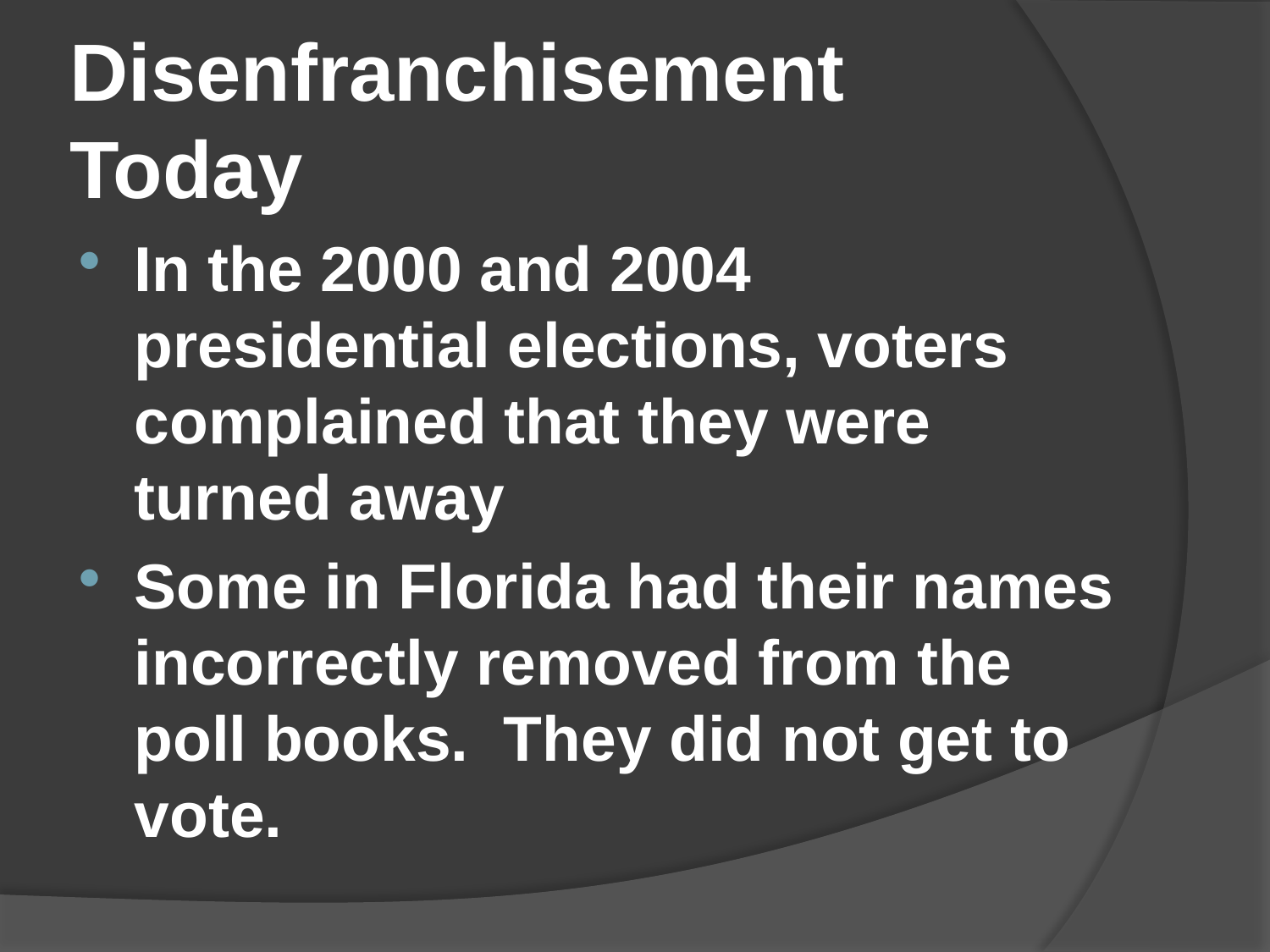

# Disenfranchisement Today
In the 2000 and 2004 presidential elections, voters complained that they were turned away
Some in Florida had their names incorrectly removed from the poll books.  They did not get to vote.